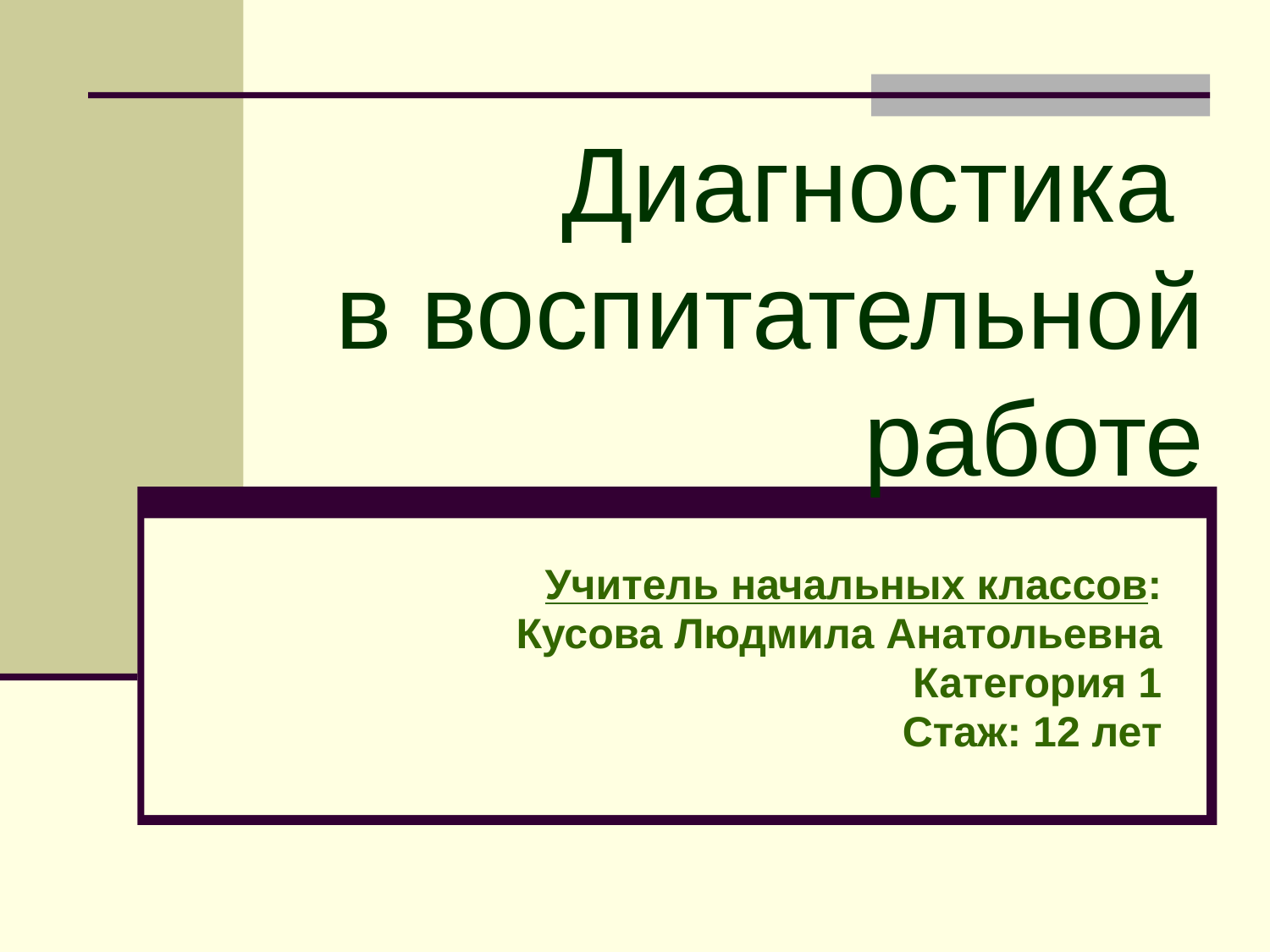

# Диагностика в воспитательной работе
Учитель начальных классов:
Кусова Людмила Анатольевна
Категория 1
Стаж: 12 лет